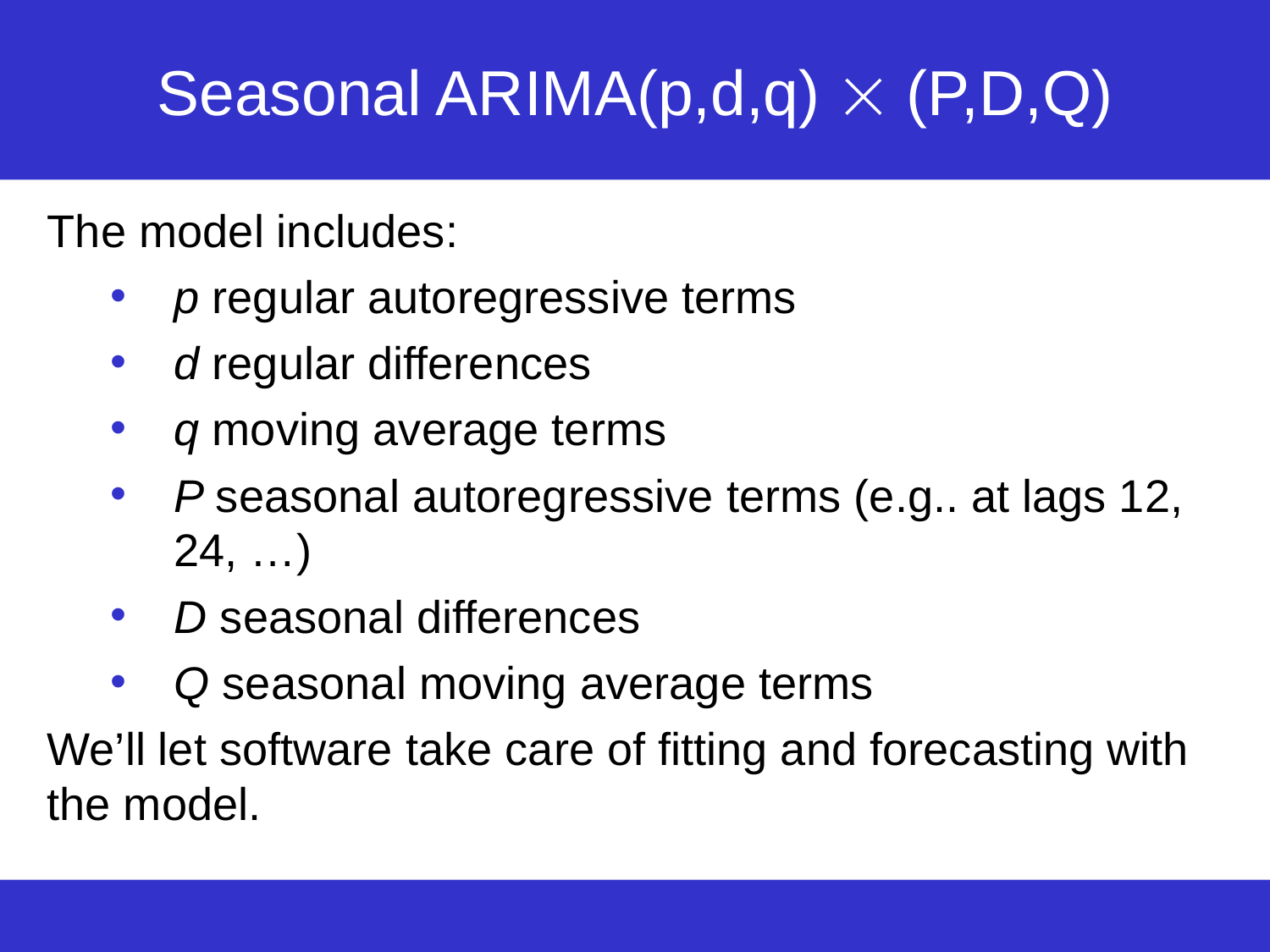

# Seasonal ARIMA(p,d,q) × (P,D,Q)
The model includes:
p regular autoregressive terms
d regular differences
q moving average terms
P seasonal autoregressive terms (e.g.. at lags 12, 24, …)
D seasonal differences
Q seasonal moving average terms
We’ll let software take care of fitting and forecasting with the model.